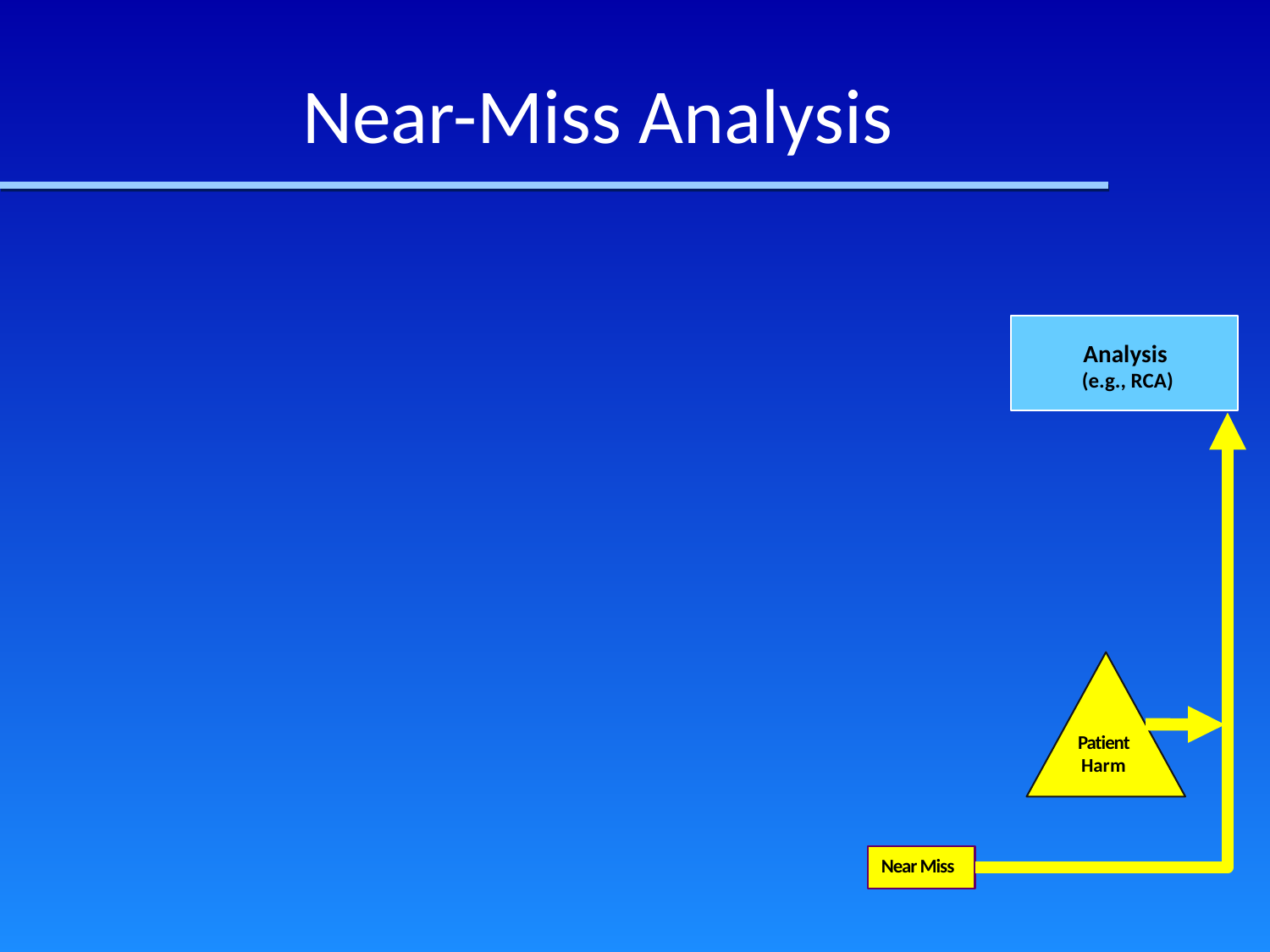

Near-Miss Analysis

Analysis
 (e.g., RCA)

Patient
Harm

Near Miss